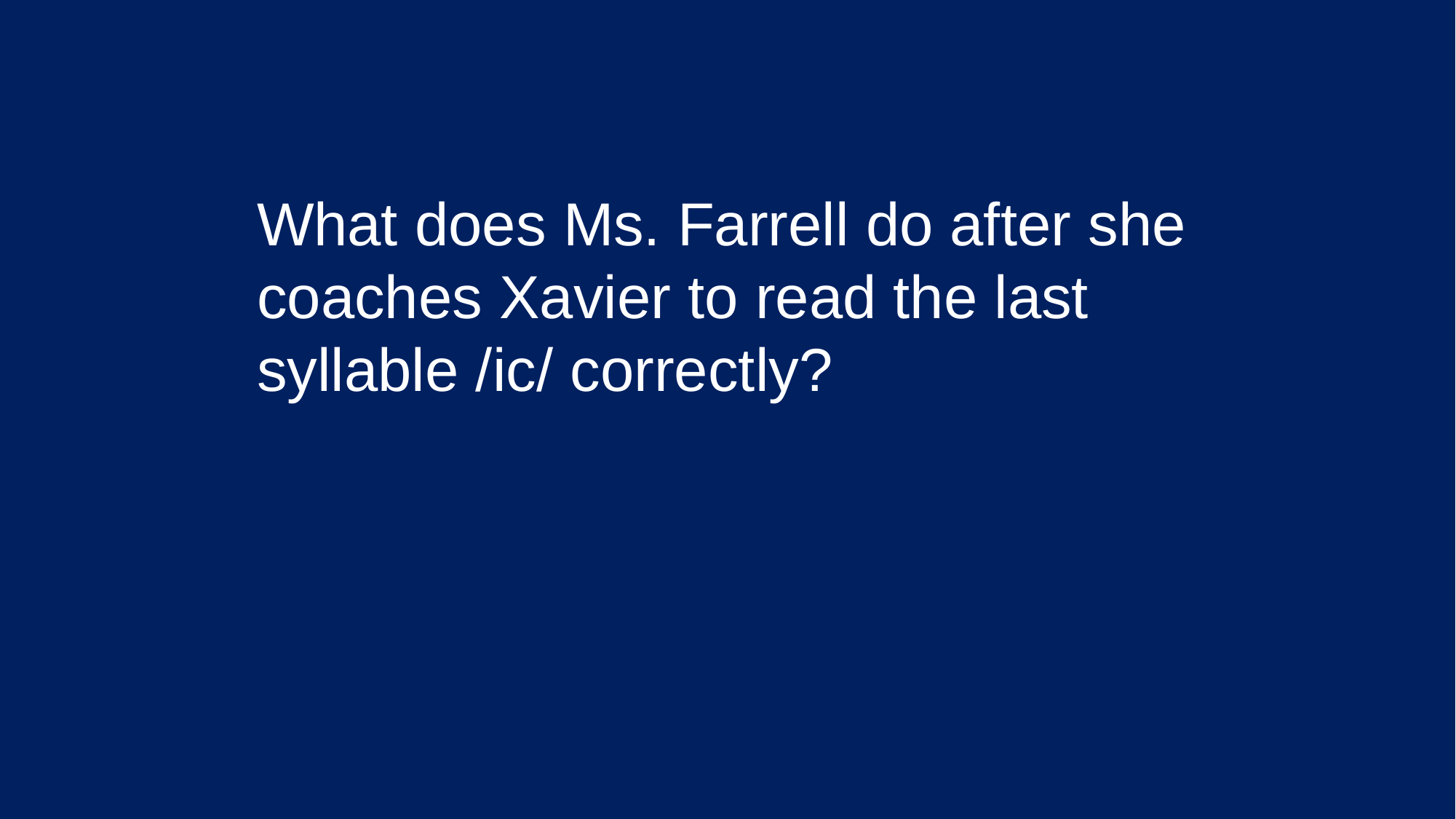

What does Ms. Farrell do after she coaches Xavier to read the last syllable /ic/ correctly?